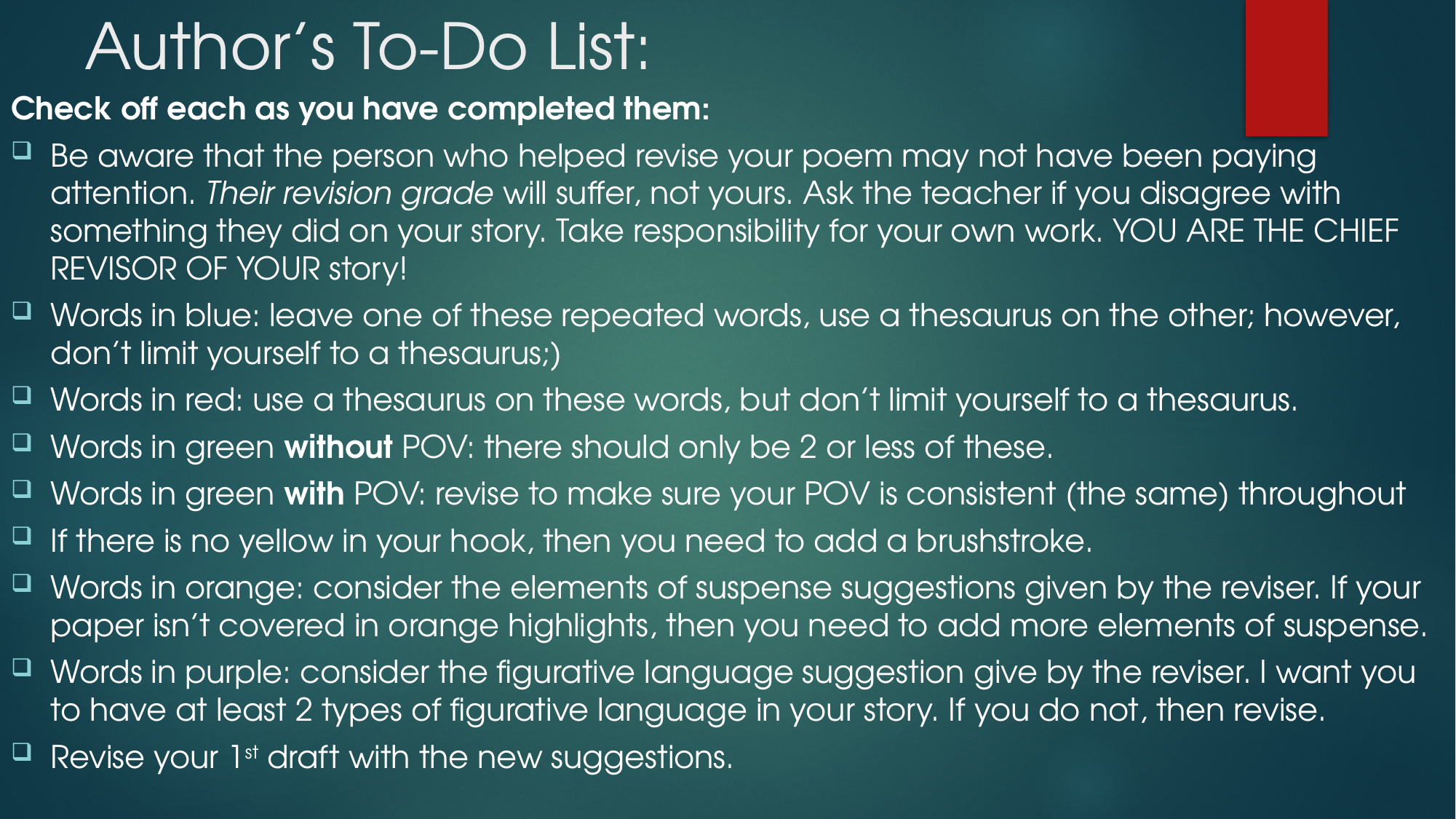

# Author’s To-Do List:
Check off each as you have completed them:
Be aware that the person who helped revise your poem may not have been paying attention. Their revision grade will suffer, not yours. Ask the teacher if you disagree with something they did on your story. Take responsibility for your own work. YOU ARE THE CHIEF REVISOR OF YOUR story!
Words in blue: leave one of these repeated words, use a thesaurus on the other; however, don’t limit yourself to a thesaurus;)
Words in red: use a thesaurus on these words, but don’t limit yourself to a thesaurus.
Words in green without POV: there should only be 2 or less of these.
Words in green with POV: revise to make sure your POV is consistent (the same) throughout
If there is no yellow in your hook, then you need to add a brushstroke.
Words in orange: consider the elements of suspense suggestions given by the reviser. If your paper isn’t covered in orange highlights, then you need to add more elements of suspense.
Words in purple: consider the figurative language suggestion give by the reviser. I want you to have at least 2 types of figurative language in your story. If you do not, then revise.
Revise your 1st draft with the new suggestions.